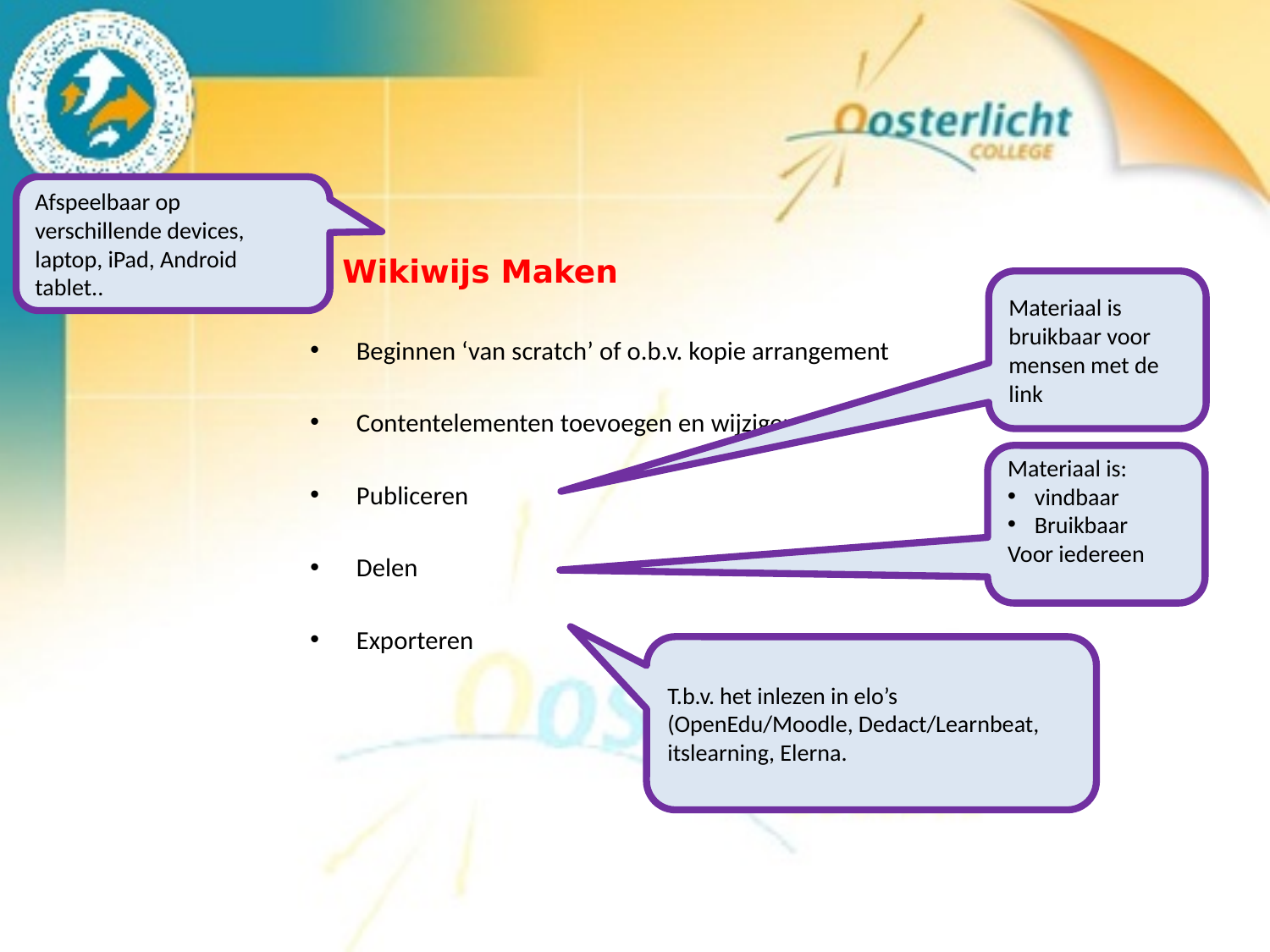

Afspeelbaar op verschillende devices, laptop, iPad, Android tablet..
Wikiwijs Maken
Materiaal is bruikbaar voor mensen met de link
Beginnen ‘van scratch’ of o.b.v. kopie arrangement

Contentelementen toevoegen en wijzigen

Publiceren

Delen

Exporteren
Materiaal is:
vindbaar
Bruikbaar
Voor iedereen

T.b.v. het inlezen in elo’s (OpenEdu/Moodle, Dedact/Learnbeat, itslearning, Elerna.